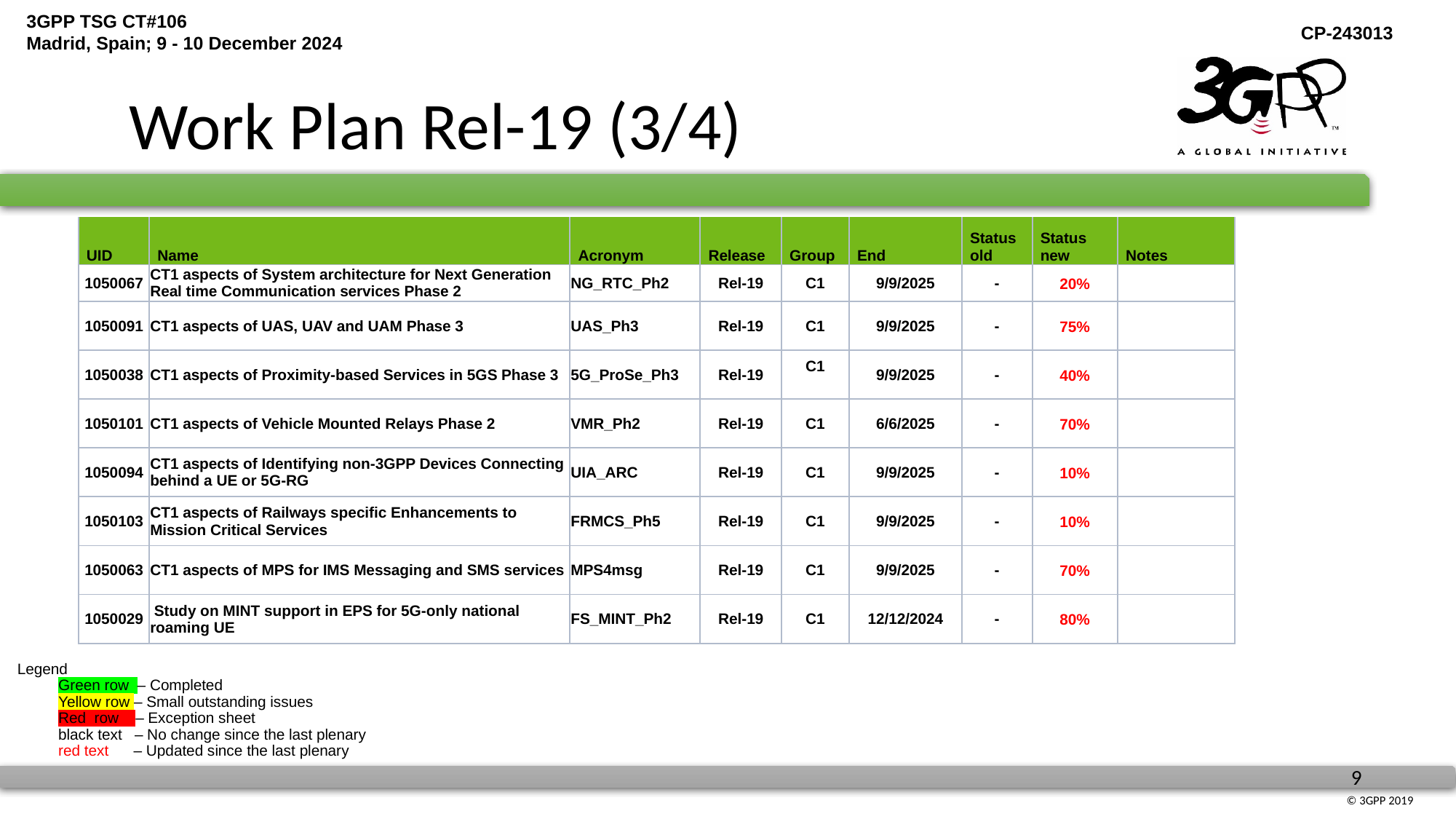

# Work Plan Rel-19 (3/4)
| UID | Name | Acronym | Release | Group | End | Status old | Status new | Notes |
| --- | --- | --- | --- | --- | --- | --- | --- | --- |
| 1050067 | CT1 aspects of System architecture for Next Generation Real time Communication services Phase 2 | NG\_RTC\_Ph2 | Rel-19 | C1 | 9/9/2025 | - | 20% |  |
| 1050091 | CT1 aspects of UAS, UAV and UAM Phase 3 | UAS\_Ph3 | Rel-19 | C1 | 9/9/2025 | - | 75% |  |
| 1050038 | CT1 aspects of Proximity-based Services in 5GS Phase 3 | 5G\_ProSe\_Ph3 | Rel-19 | C1 | 9/9/2025 | - | 40% |  |
| 1050101 | CT1 aspects of Vehicle Mounted Relays Phase 2 | VMR\_Ph2 | Rel-19 | C1 | 6/6/2025 | - | 70% |  |
| 1050094 | CT1 aspects of Identifying non-3GPP Devices Connecting behind a UE or 5G-RG | UIA\_ARC | Rel-19 | C1 | 9/9/2025 | - | 10% |  |
| 1050103 | CT1 aspects of Railways specific Enhancements to Mission Critical Services | FRMCS\_Ph5 | Rel-19 | C1 | 9/9/2025 | - | 10% |  |
| 1050063 | CT1 aspects of MPS for IMS Messaging and SMS services | MPS4msg | Rel-19 | C1 | 9/9/2025 | - | 70% |  |
| 1050029 | Study on MINT support in EPS for 5G-only national roaming UE | FS\_MINT\_Ph2 | Rel-19 | C1 | 12/12/2024 | - | 80% |  |
Legend
Green row  – Completed
	Yellow row – Small outstanding issues
Red  row    – Exception sheet
	black text   – No change since the last plenary
	red text      – Updated since the last plenary